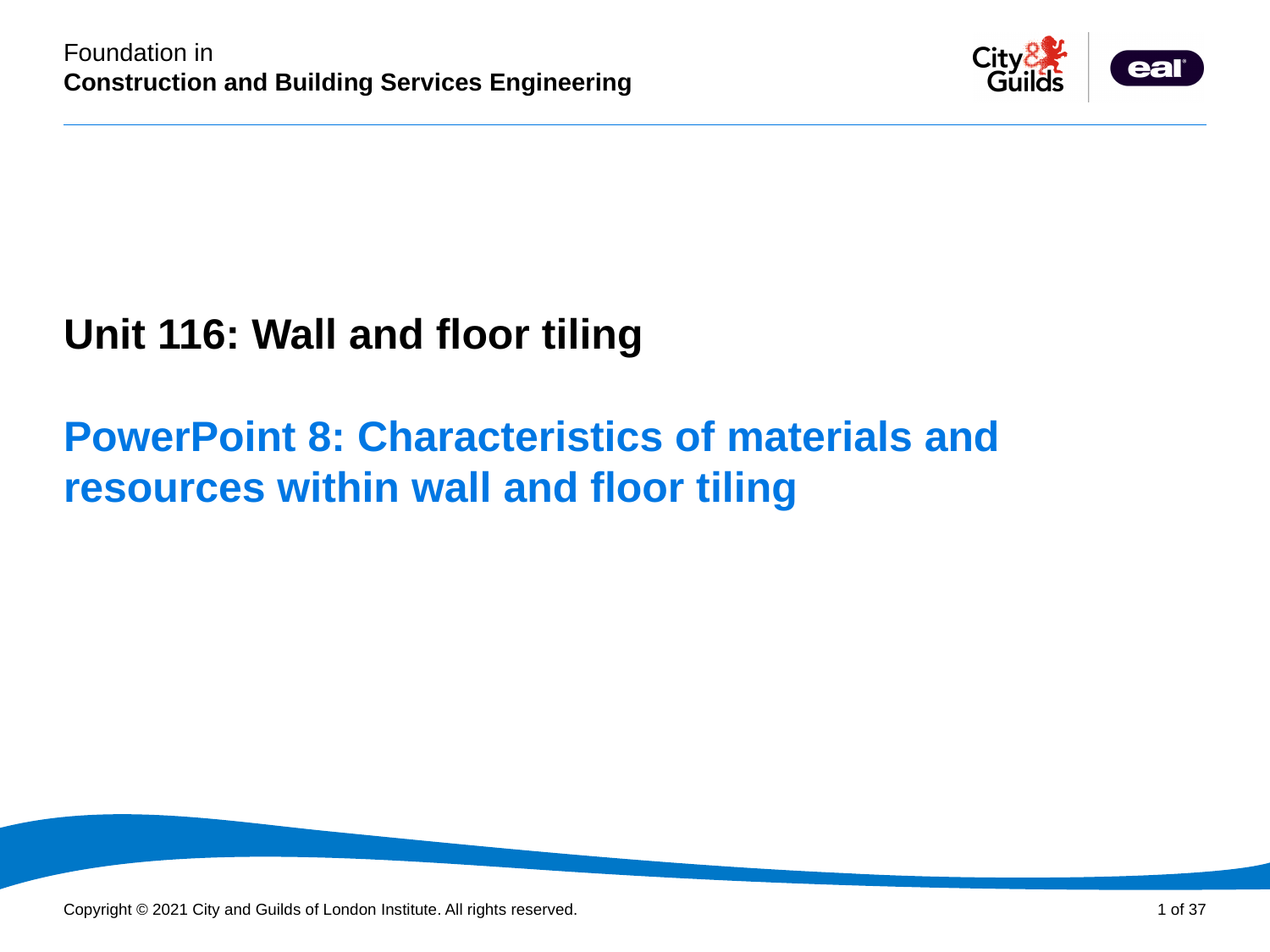

PowerPoint presentation
Unit 116: Wall and floor tiling
# PowerPoint 8: Characteristics of materials and resources within wall and floor tiling